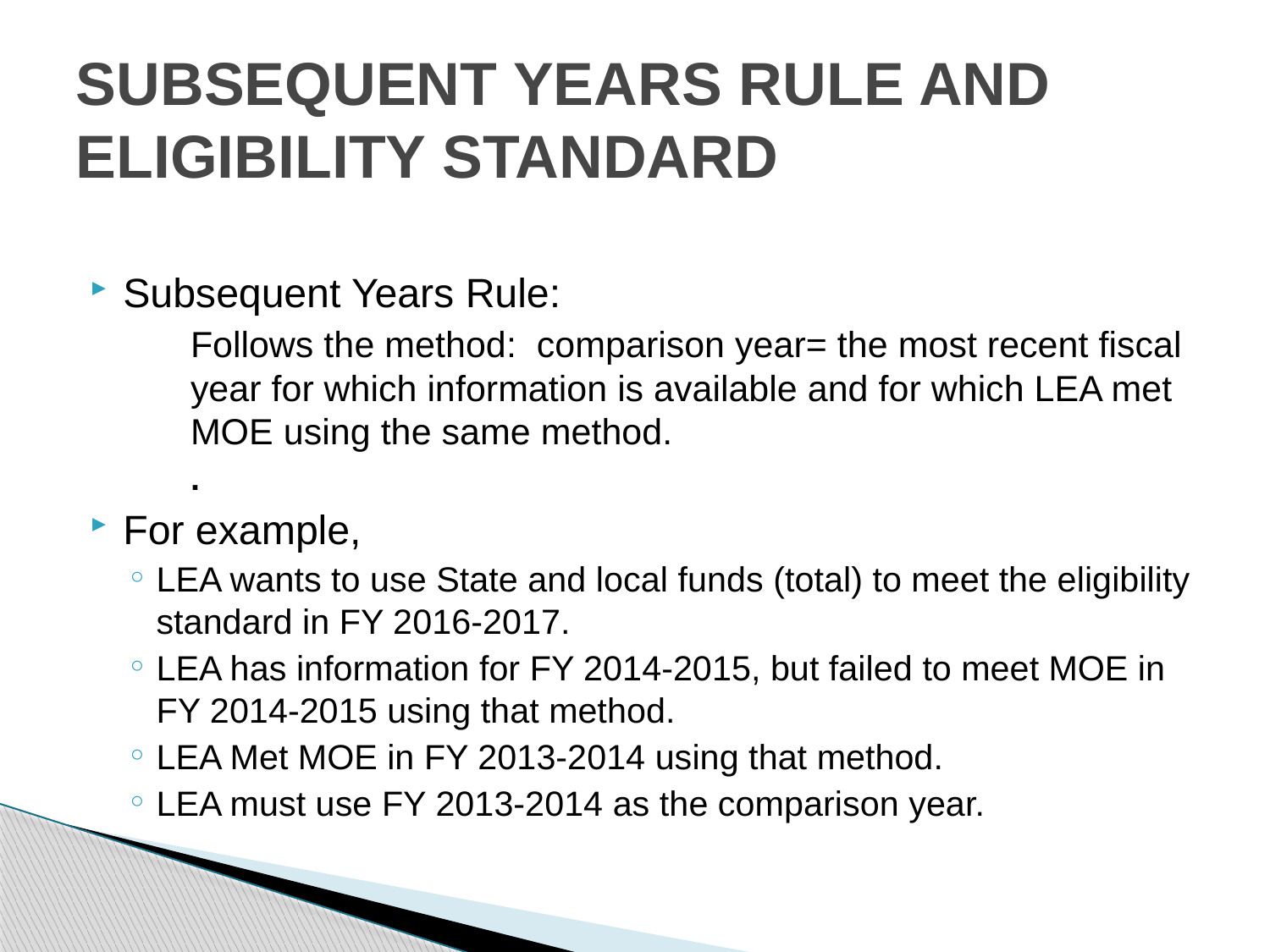

# SUBSEQUENT YEARS RULE AND ELIGIBILITY STANDARD

Subsequent Years Rule:
Follows the method:  comparison year= the most recent fiscal year for which information is available and for which LEA met MOE using the same method.
.
For example,
LEA wants to use State and local funds (total) to meet the eligibility standard in FY 2016-2017.
LEA has information for FY 2014-2015, but failed to meet MOE in FY 2014-2015 using that method.
LEA Met MOE in FY 2013-2014 using that method.
LEA must use FY 2013-2014 as the comparison year.